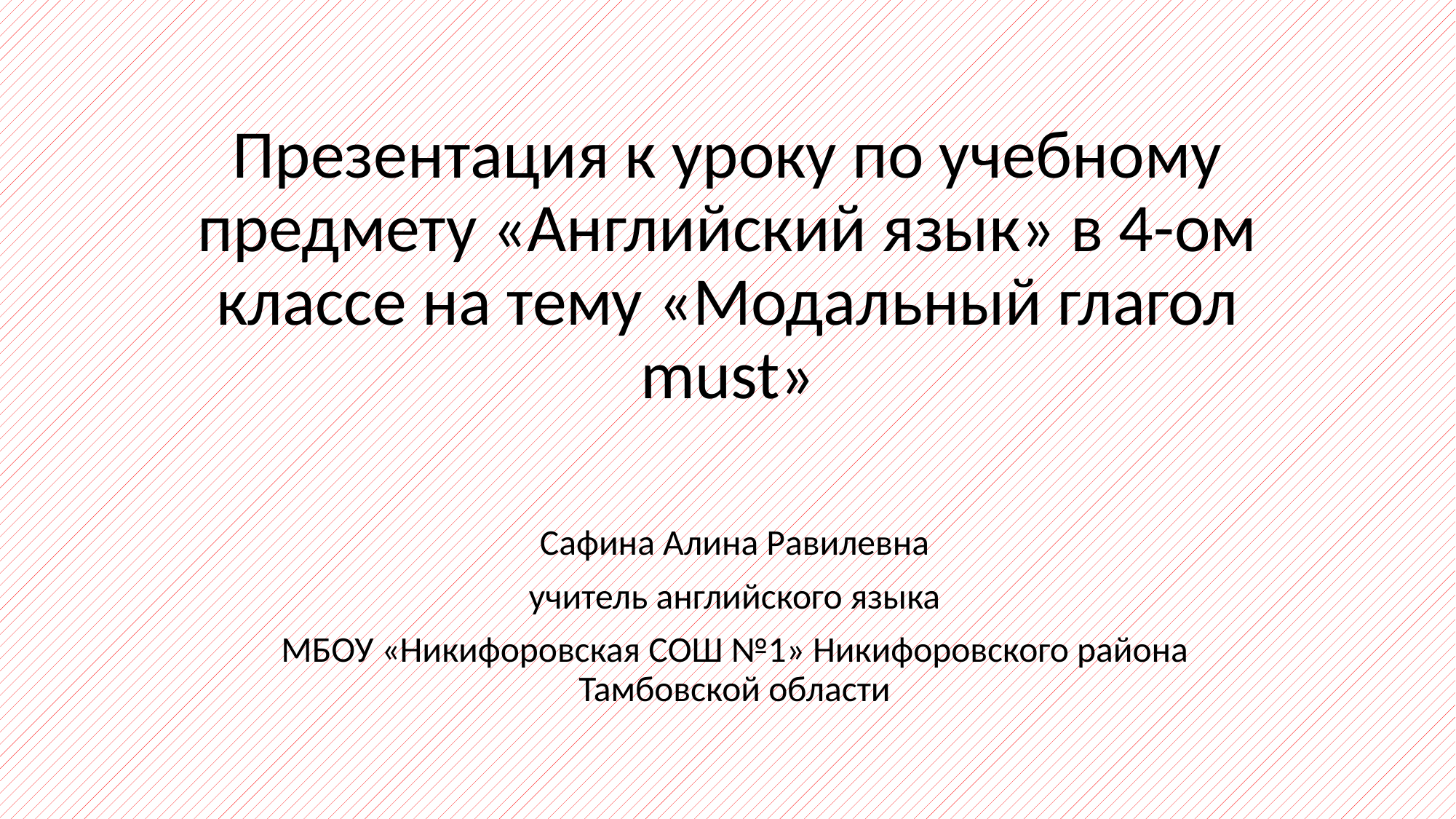

# Презентация к уроку по учебному предмету «Английский язык» в 4-ом классе на тему «Модальный глагол must»
Сафина Алина Равилевна
учитель английского языка
МБОУ «Никифоровская СОШ №1» Никифоровского района Тамбовской области